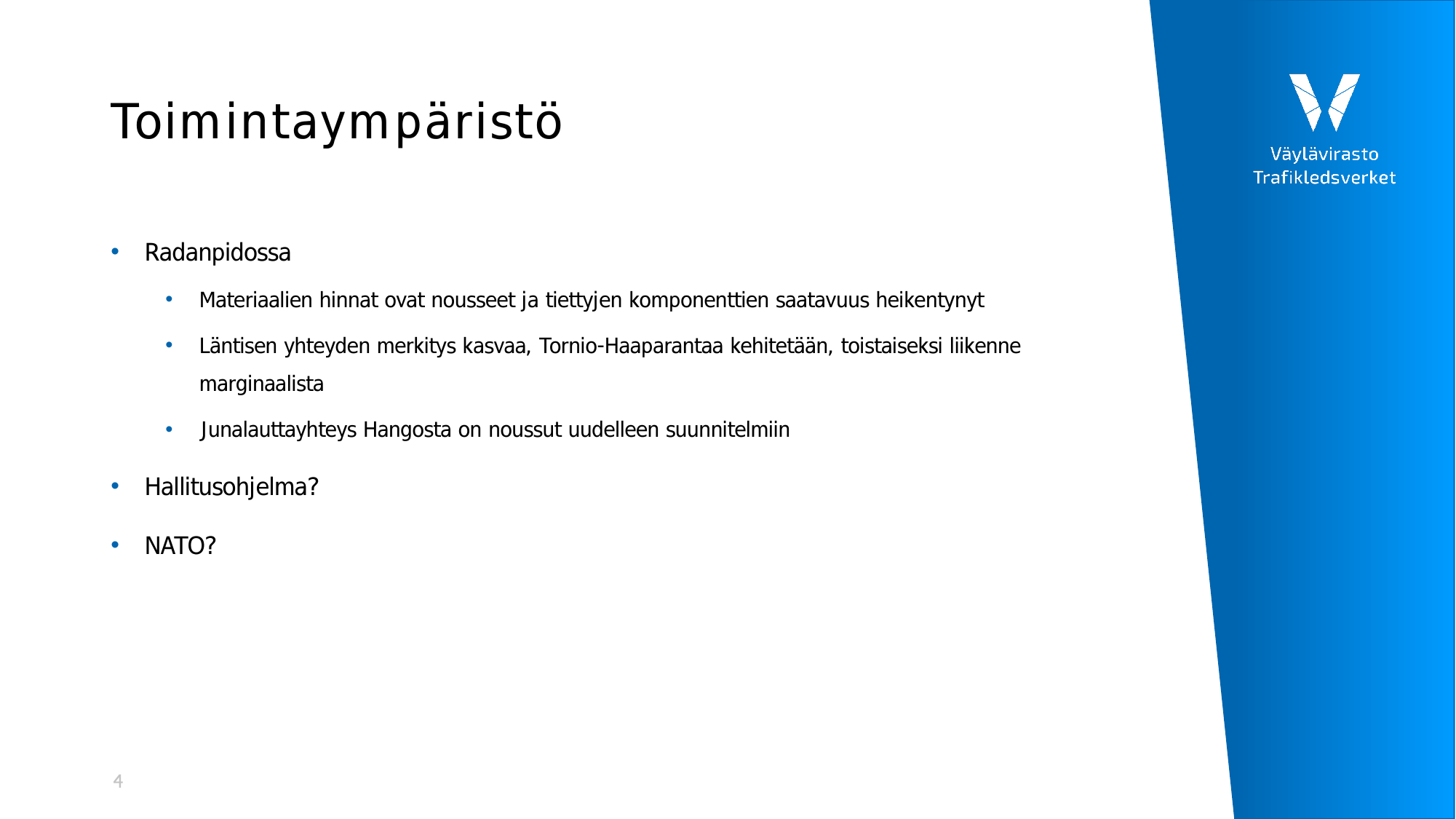

# Toimintaympäristö
Radanpidossa
Materiaalien hinnat ovat nousseet ja tiettyjen komponenttien saatavuus heikentynyt
Läntisen yhteyden merkitys kasvaa, Tornio-Haaparantaa kehitetään, toistaiseksi liikenne marginaalista
Junalauttayhteys Hangosta on noussut uudelleen suunnitelmiin
Hallitusohjelma?
NATO?

4